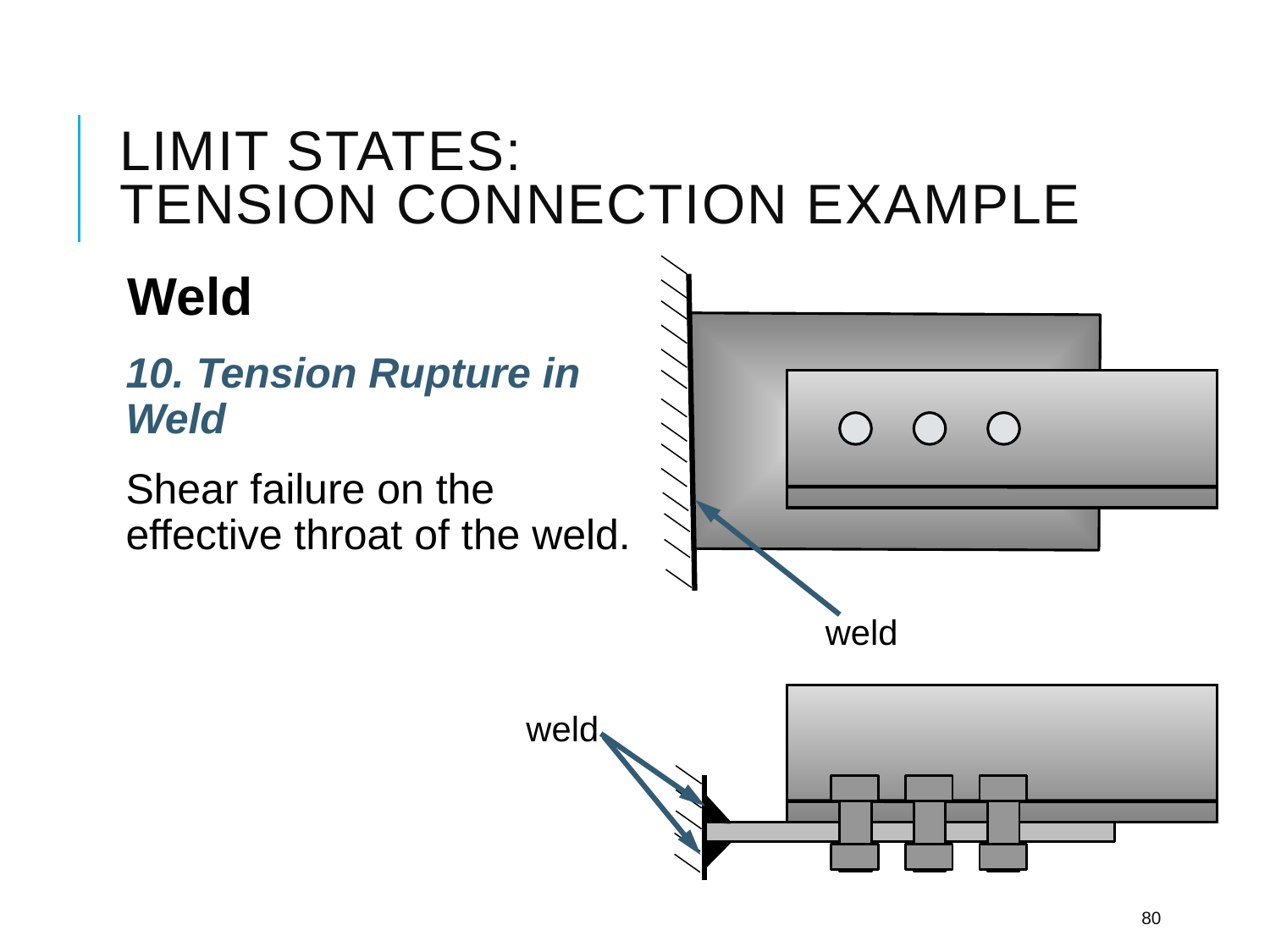

# Limit states: Tension connection example
Weld
10. Tension Rupture in Weld
Shear failure on the effective throat of the weld.

weld

weld

80